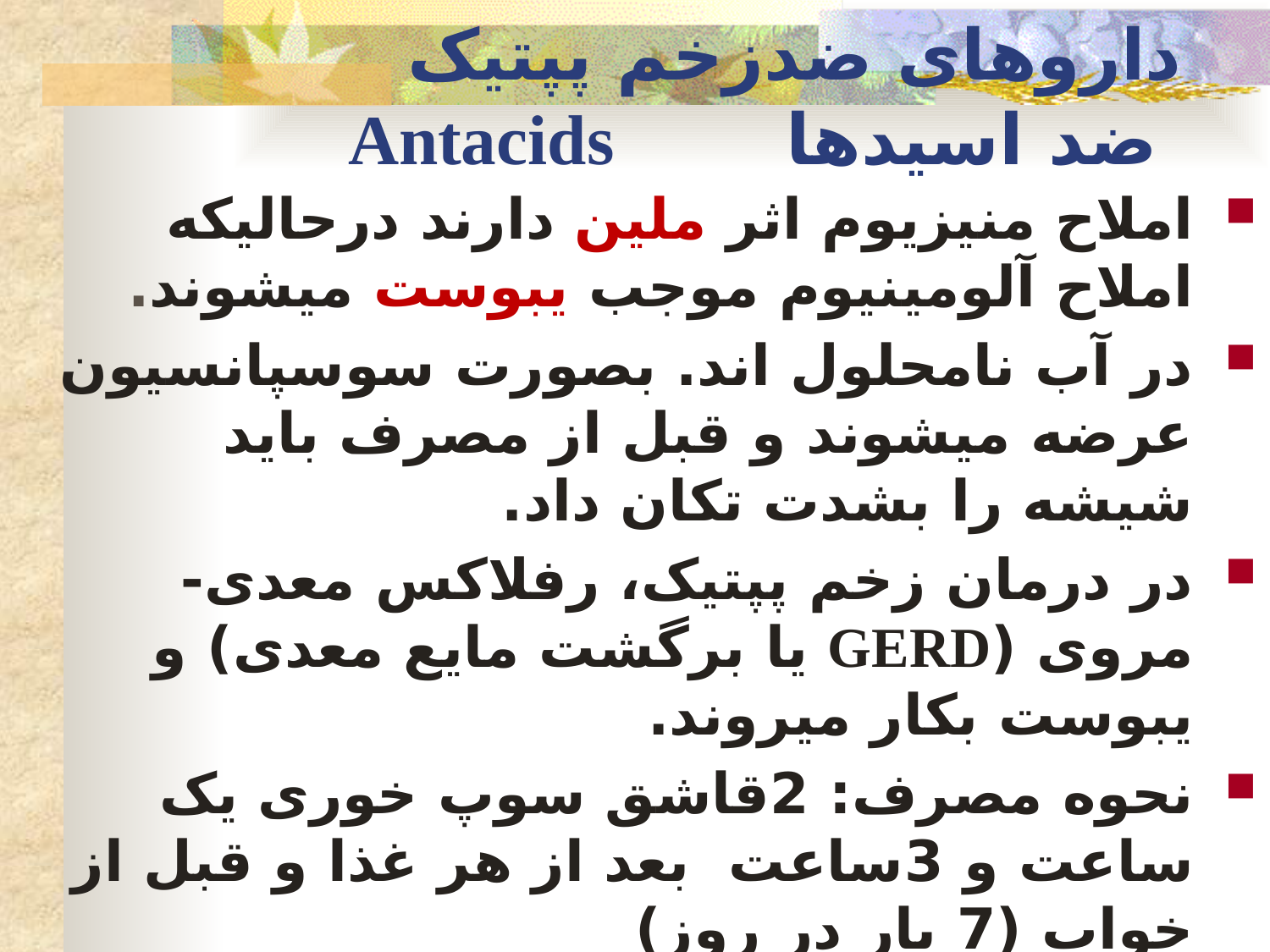

# داروهای ضدزخم پپتیک ضد اسیدها       Antacids
املاح منیزیوم اثر ملین دارند درحالیکه املاح آلومینیوم موجب یبوست میشوند.
در آب نامحلول اند. بصورت سوسپانسیون عرضه میشوند و قبل از مصرف باید شیشه را بشدت تکان داد.
در درمان زخم پپتیک، رفلاکس معدی- مروی (GERD یا برگشت مایع معدی) و یبوست بکار میروند.
نحوه مصرف: 2قاشق سوپ خوری یک ساعت و 3ساعت  بعد از هر غذا و قبل از خواب (7 بار در روز)
جذب سایر داروها را مختل میکنند و باید مصرف آنها با  سایر داروها 2ساعت فاصله داشته باشد.